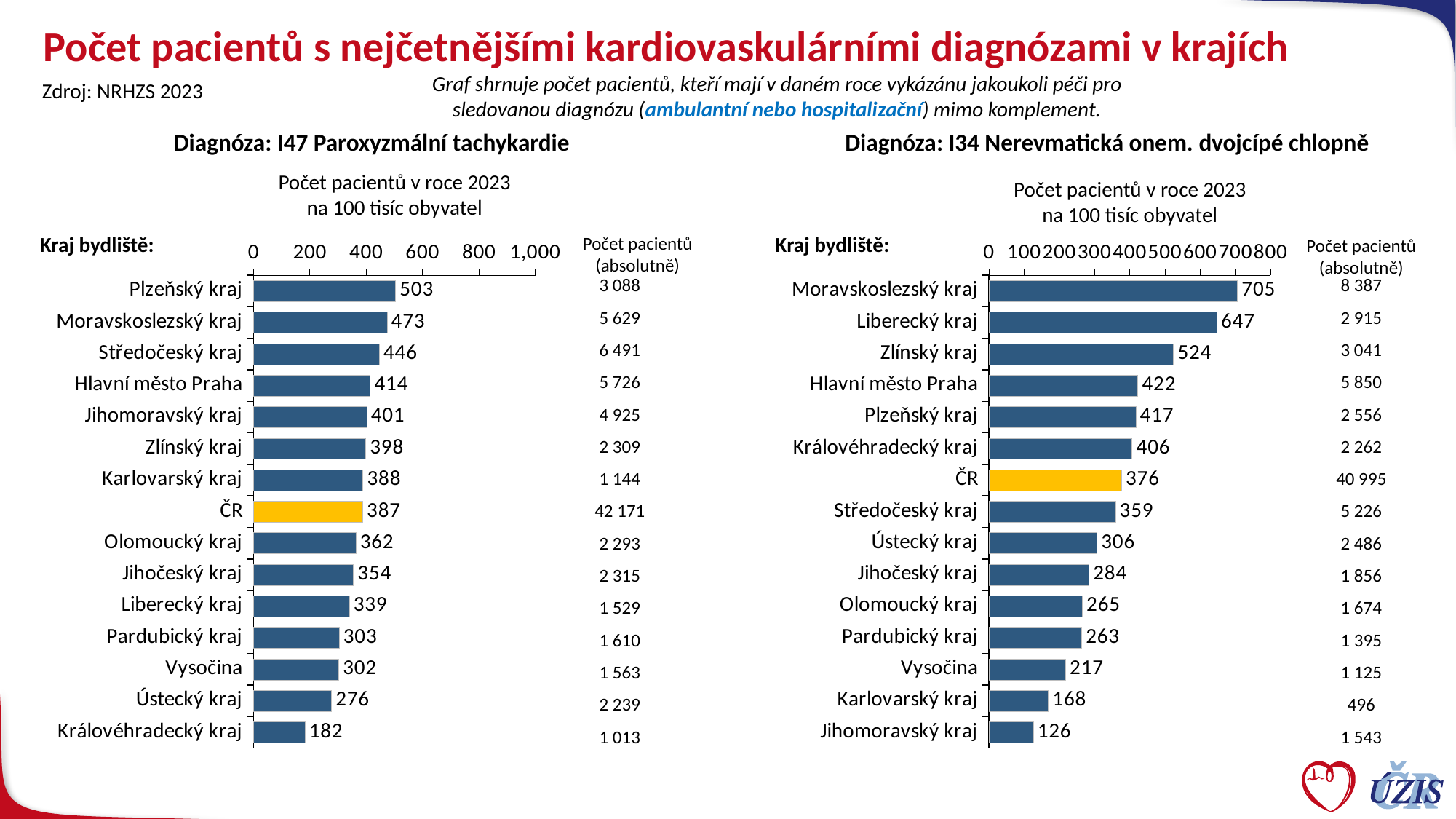

# Počet pacientů s nejčetnějšími kardiovaskulárními diagnózami v krajích
Graf shrnuje počet pacientů, kteří mají v daném roce vykázánu jakoukoli péči pro sledovanou diagnózu (ambulantní nebo hospitalizační) mimo komplement.
Zdroj: NRHZS 2023
Diagnóza: I34 Nerevmatická onem. dvojcípé chlopně
Diagnóza: I47 Paroxyzmální tachykardie

### Chart

| Category | Řada 1 | Column1 |
|---|---|---|
| Moravskoslezský kraj | 705.2616708319177 | None |
| Liberecký kraj | 646.7315099128521 | None |
| Zlínský kraj | 523.6386428443515 | None |
| Hlavní město Praha | 422.46441910781294 | None |
| Plzeňský kraj | 416.7115006505004 | None |
| Královéhradecký kraj | 406.1413163503301 | None |
| ČR | 376.08176831363176 | None |
| Středočeský kraj | 358.9433630506752 | None |
| Ústecký kraj | 306.47127787181216 | None |
| Jihočeský kraj | 283.5730819474259 | None |
| Olomoucký kraj | 264.5118066440815 | None |
| Pardubický kraj | 262.92973462002413 | None |
| Vysočina | 217.19823924627383 | None |
| Karlovarský kraj | 168.09171843281584 | None |
| Jihomoravský kraj | 125.7796012061147 | None |

### Chart

| Category | Řada 1 | Column1 |
|---|---|---|
| Plzeňský kraj | 503.4448802851115 | None |
| Moravskoslezský kraj | 473.3418320153649 | None |
| Středočeský kraj | 445.8288116268527 | None |
| Hlavní město Praha | 413.50961774552763 | None |
| Jihomoravský kraj | 401.46761888536287 | None |
| Zlínský kraj | 397.5934318735966 | None |
| Karlovarský kraj | 387.69541509504296 | None |
| ČR | 386.87020981959176 | None |
| Olomoucký kraj | 362.32113060625977 | None |
| Jihočeský kraj | 353.70241632989814 | None |
| Liberecký kraj | 339.2289806712696 | None |
| Pardubický kraj | 303.45295536791315 | None |
| Vysočina | 301.76075372615645 | None |
| Ústecký kraj | 276.02139628116953 | None |
| Královéhradecký kraj | 181.88379905520972 | None |
Počet pacientů v roce 2023
na 100 tisíc obyvatel
Počet pacientů v roce 2023
na 100 tisíc obyvatel
Kraj bydliště:
Kraj bydliště:
Počet pacientů (absolutně)
Počet pacientů (absolutně)
| 3 088 |
| --- |
| 5 629 |
| 6 491 |
| 5 726 |
| 4 925 |
| 2 309 |
| 1 144 |
| 42 171 |
| 2 293 |
| 2 315 |
| 1 529 |
| 1 610 |
| 1 563 |
| 2 239 |
| 1 013 |
| 8 387 |
| --- |
| 2 915 |
| 3 041 |
| 5 850 |
| 2 556 |
| 2 262 |
| 40 995 |
| 5 226 |
| 2 486 |
| 1 856 |
| 1 674 |
| 1 395 |
| 1 125 |
| 496 |
| 1 543 |